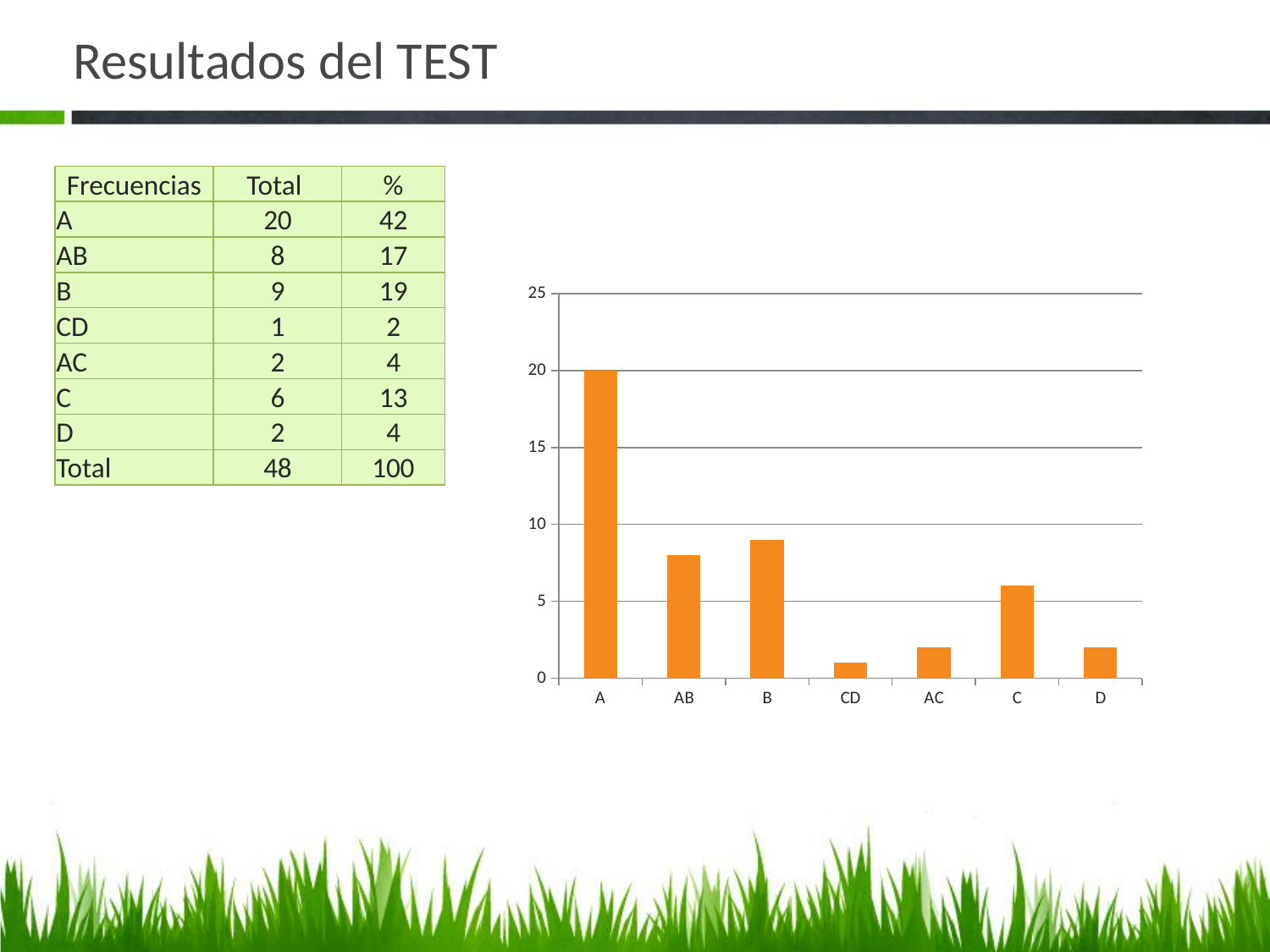

# Resultados del TEST
| Frecuencias | Total | % |
| --- | --- | --- |
| A | 20 | 42 |
| AB | 8 | 17 |
| B | 9 | 19 |
| CD | 1 | 2 |
| AC | 2 | 4 |
| C | 6 | 13 |
| D | 2 | 4 |
| Total | 48 | 100 |

### Chart

| Category |  |
|---|---|
| A | 20.0 |
| AB | 8.0 |
| B | 9.0 |
| CD | 1.0 |
| AC | 2.0 |
| C | 6.0 |
| D | 2.0 |